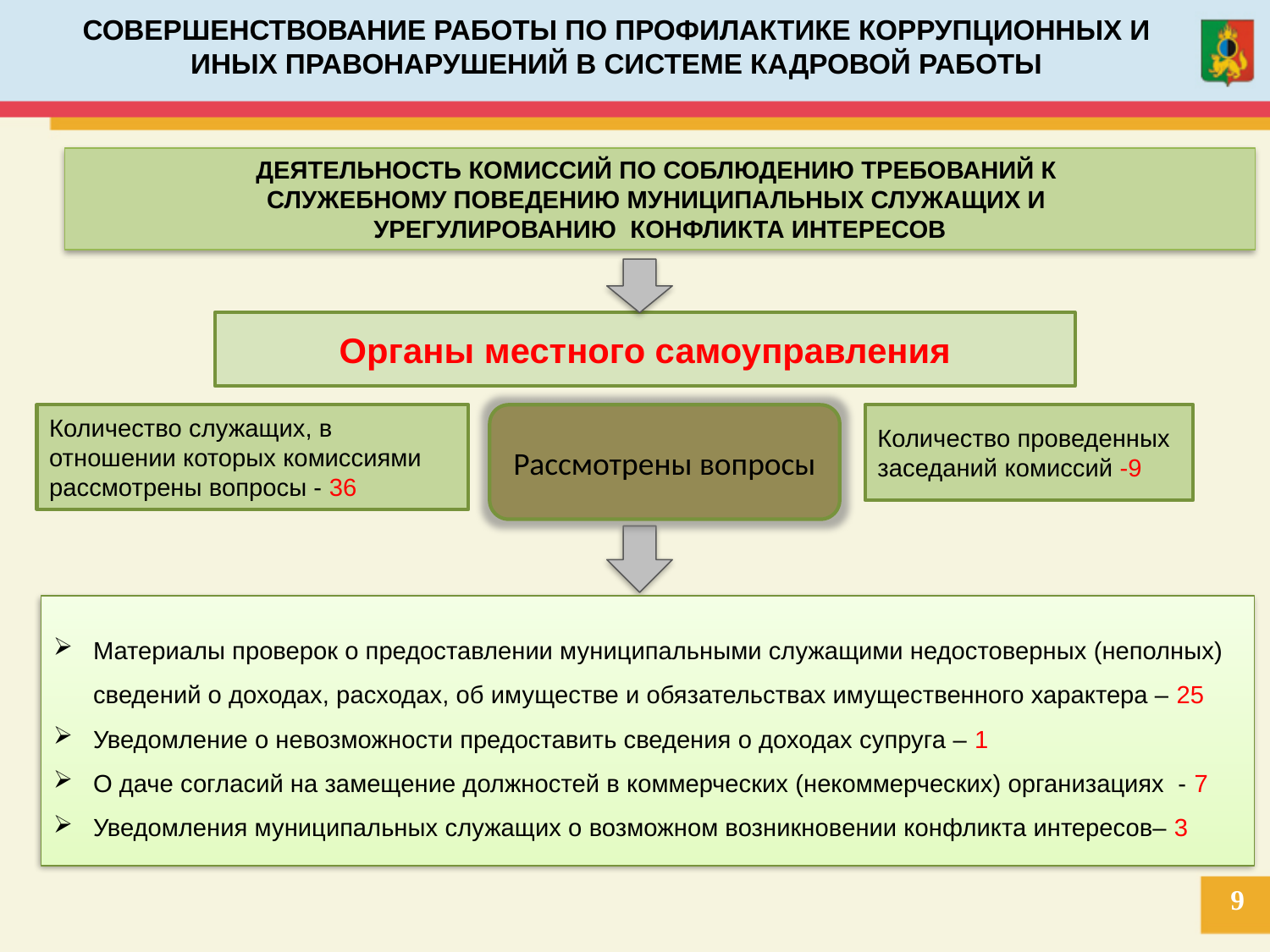

СОВЕРШЕНСТВОВАНИЕ РАБОТЫ ПО ПРОФИЛАКТИКЕ КОРРУПЦИОННЫХ И ИНЫХ ПРАВОНАРУШЕНИЙ В СИСТЕМЕ КАДРОВОЙ РАБОТЫ
Деятельность комиссий По соблюдению требований к
служебному поведению муниципальных служащих и
урегулированию  конфликта интересов

Органы местного самоуправления
Количество служащих, в отношении которых комиссиями рассмотрены вопросы - 36
Количество проведенных заседаний комиссий -9
Рассмотрены вопросы

Материалы проверок о предоставлении муниципальными служащими недостоверных (неполных) сведений о доходах, расходах, об имуществе и обязательствах имущественного характера – 25
Уведомление о невозможности предоставить сведения о доходах супруга – 1
О даче согласий на замещение должностей в коммерческих (некоммерческих) организациях  - 7
Уведомления муниципальных служащих о возможном возникновении конфликта интересов– 3
9